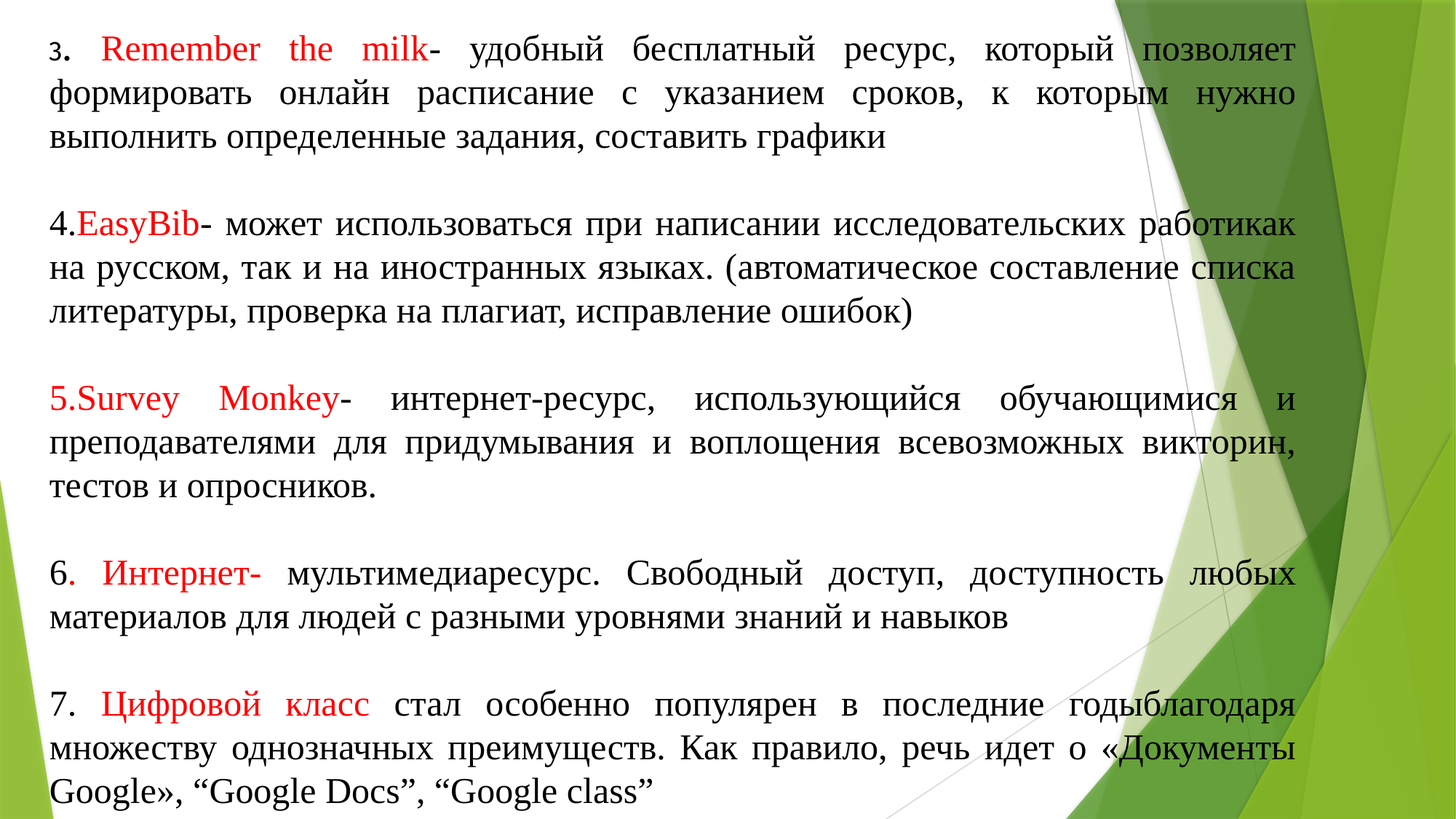

3. Remember the milk- удобный бесплатный ресурс, который позволяет формировать онлайн расписание с указанием сроков, к которым нужно выполнить определенные задания, составить графики

4.EasyBib- может использоваться при написании исследовательских работикак на русском, так и на иностранных языках. (автоматическое составление списка литературы, проверка на плагиат, исправление ошибок)

5.Survey Monkey- интернет-ресурс, использующийся обучающимися и преподавателями для придумывания и воплощения всевозможных викторин, тестов и опросников.

6. Интернет- мультимедиаресурс. Свободный доступ, доступность любых материалов для людей с разными уровнями знаний и навыков

7. Цифровой класс стал особенно популярен в последние годыблагодаря множеству однозначных преимуществ. Как правило, речь идет о «Документы Google», “Google Docs”, “Google class”